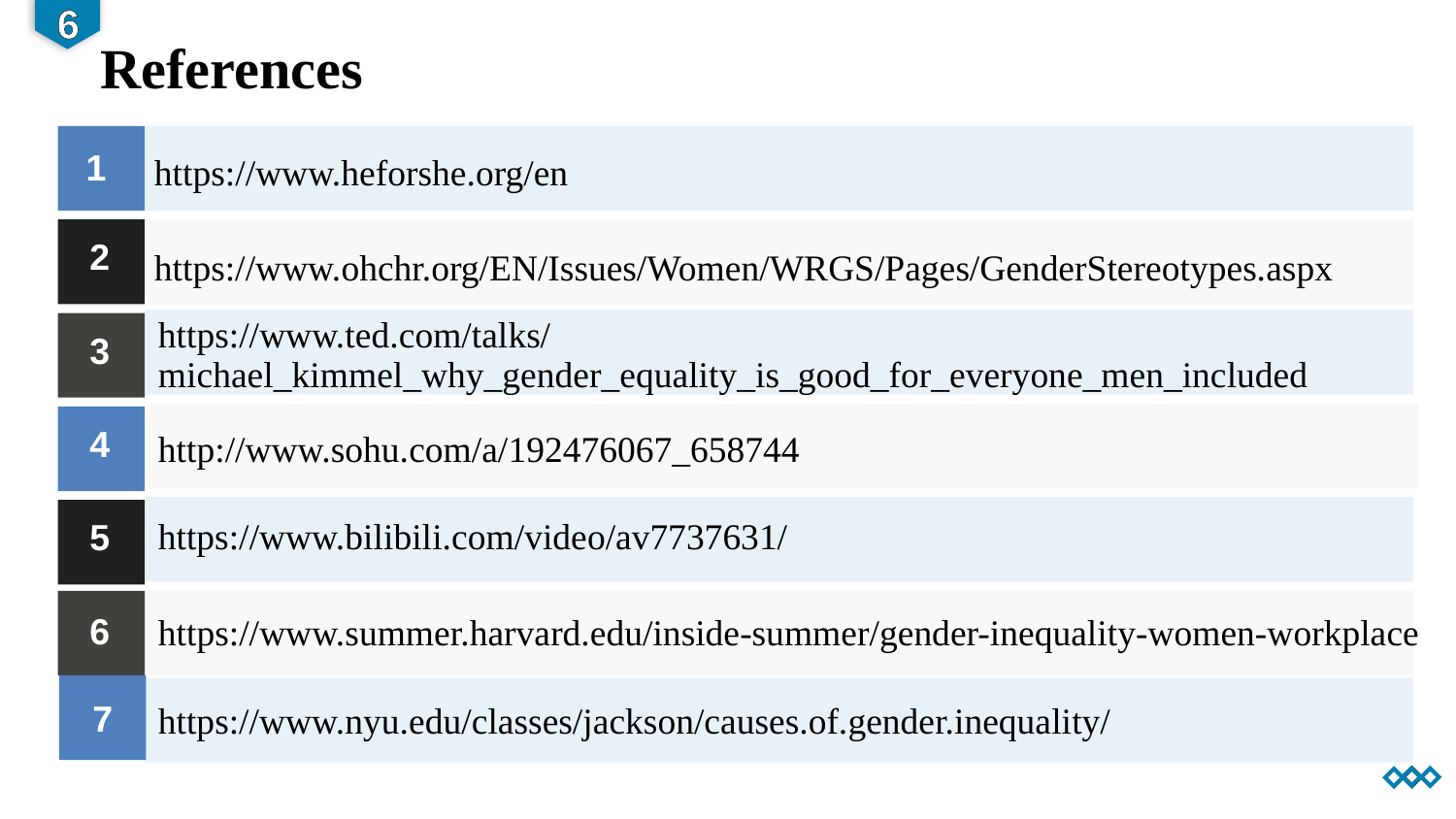

6
References

https://www.heforshe.org/en
1

2
https://www.ohchr.org/EN/Issues/Women/WRGS/Pages/GenderStereotypes.aspx

3
https://www.ted.com/talks/michael_kimmel_why_gender_equality_is_good_for_everyone_men_included

4
http://www.sohu.com/a/192476067_658744
https://www.bilibili.com/video/av7737631/

5

6
https://www.summer.harvard.edu/inside-summer/gender-inequality-women-workplace
https://www.nyu.edu/classes/jackson/causes.of.gender.inequality/
7